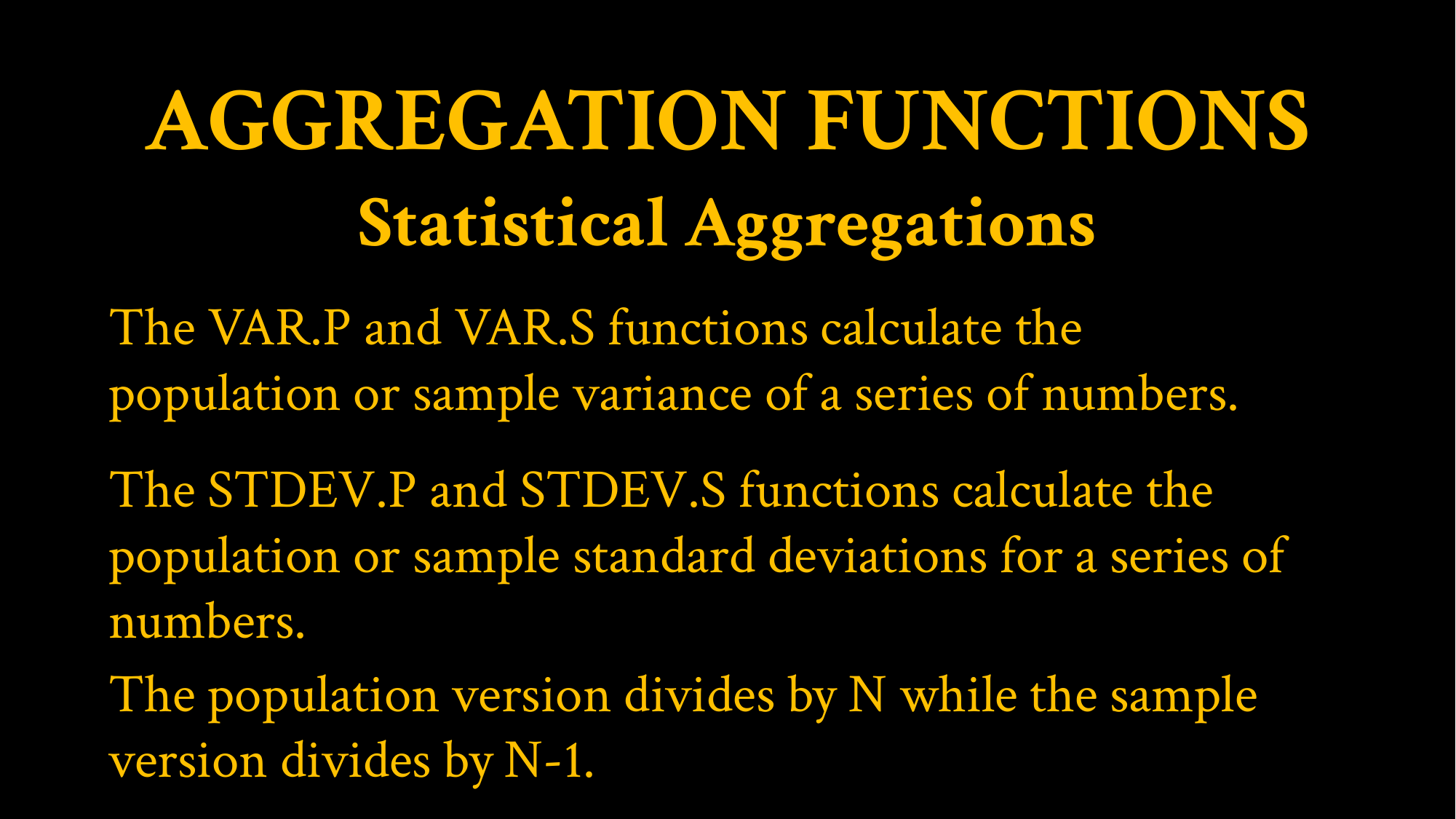

AGGREGATION FUNCTIONS
Statistical Aggregations
The VAR.P and VAR.S functions calculate the population or sample variance of a series of numbers.
The STDEV.P and STDEV.S functions calculate the population or sample standard deviations for a series of numbers.
The population version divides by N while the sample version divides by N-1.